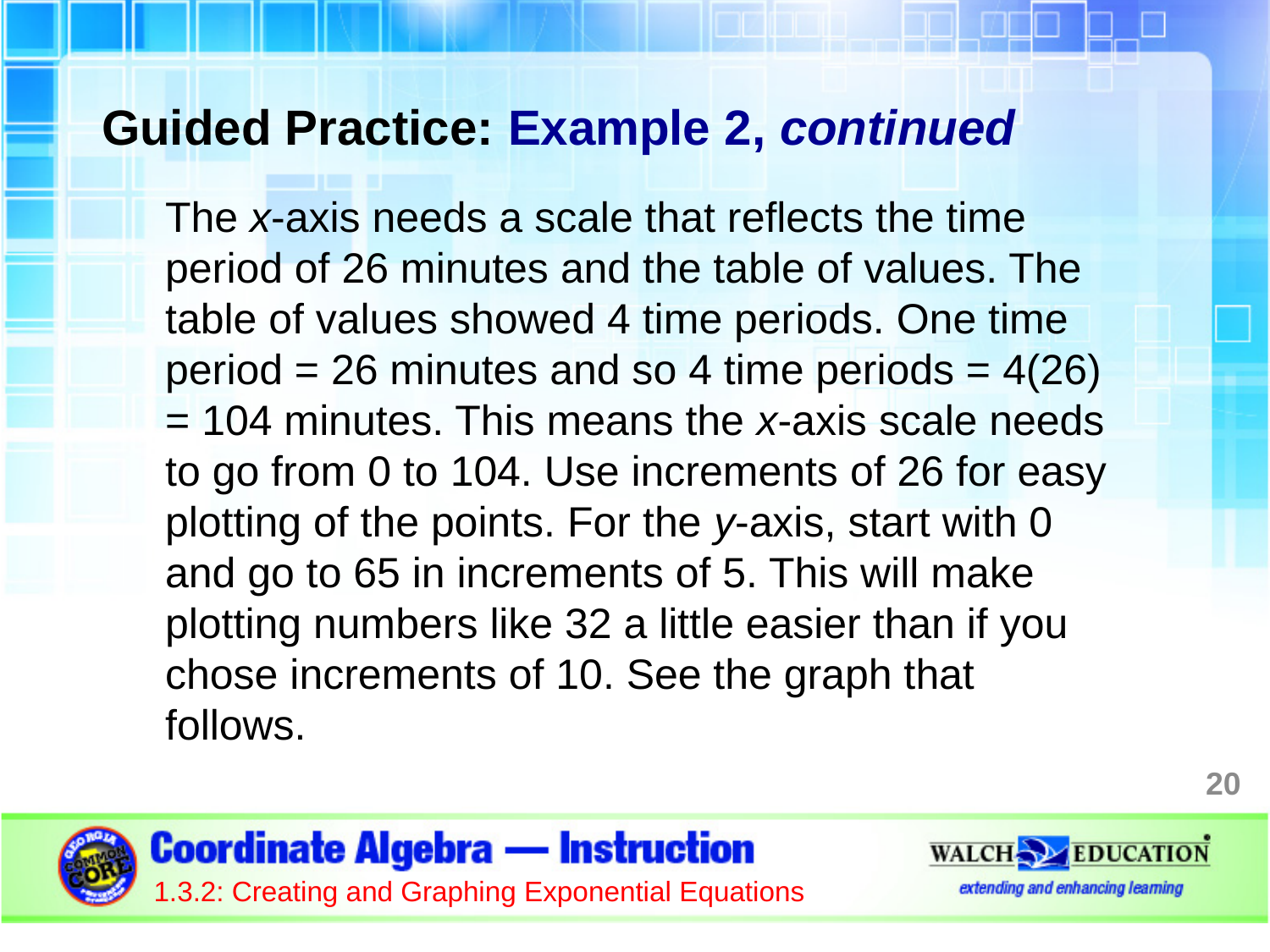

Guided Practice: Example 2, continued

The x-axis needs a scale that reflects the time period of 26 minutes and the table of values. The table of values showed 4 time periods. One time period = 26 minutes and so 4 time periods = 4(26) = 104 minutes. This means the x-axis scale needs to go from 0 to 104. Use increments of 26 for easy plotting of the points. For the y-axis, start with 0 and go to 65 in increments of 5. This will make plotting numbers like 32 a little easier than if you chose increments of 10. See the graph that follows.
20
1.3.2: Creating and Graphing Exponential Equations